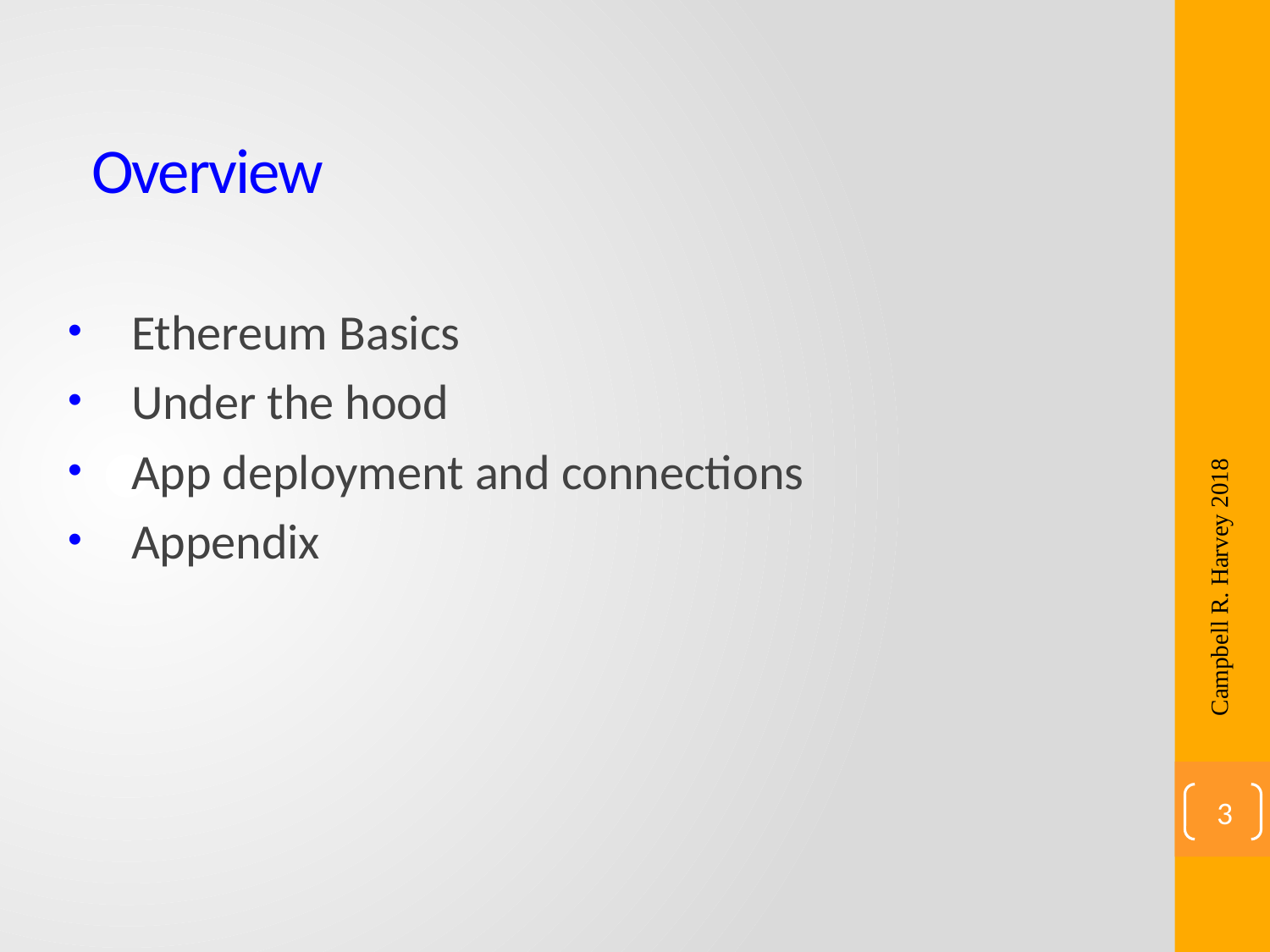

# Overview
Ethereum Basics
Under the hood
App deployment and connections
Appendix

Campbell R. Harvey 2018
3